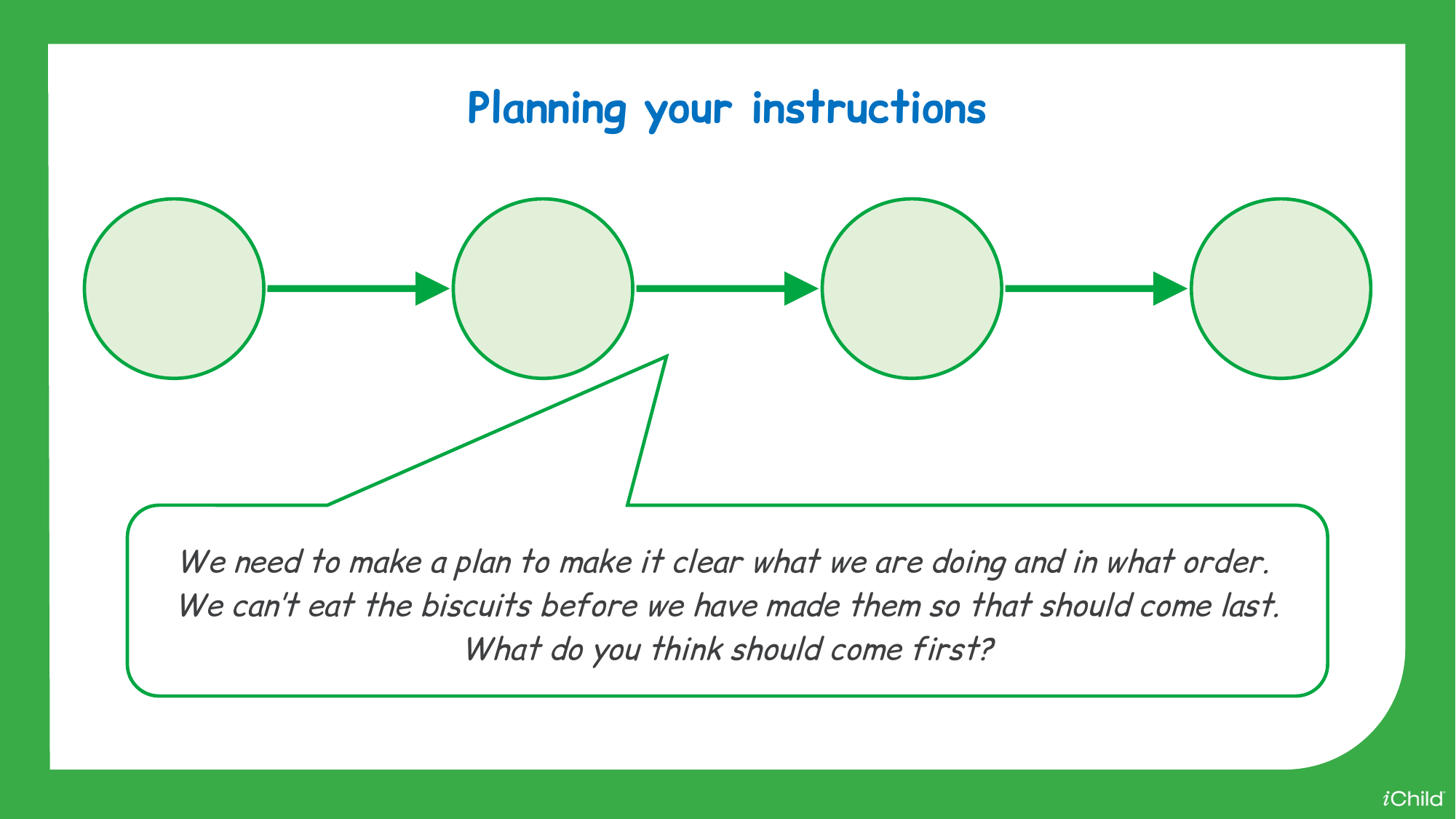

Planning your instructions

We need to make a plan to make it clear what we are doing and in what order.
We can’t eat the biscuits before we have made them so that should come last.
What do you think should come first?